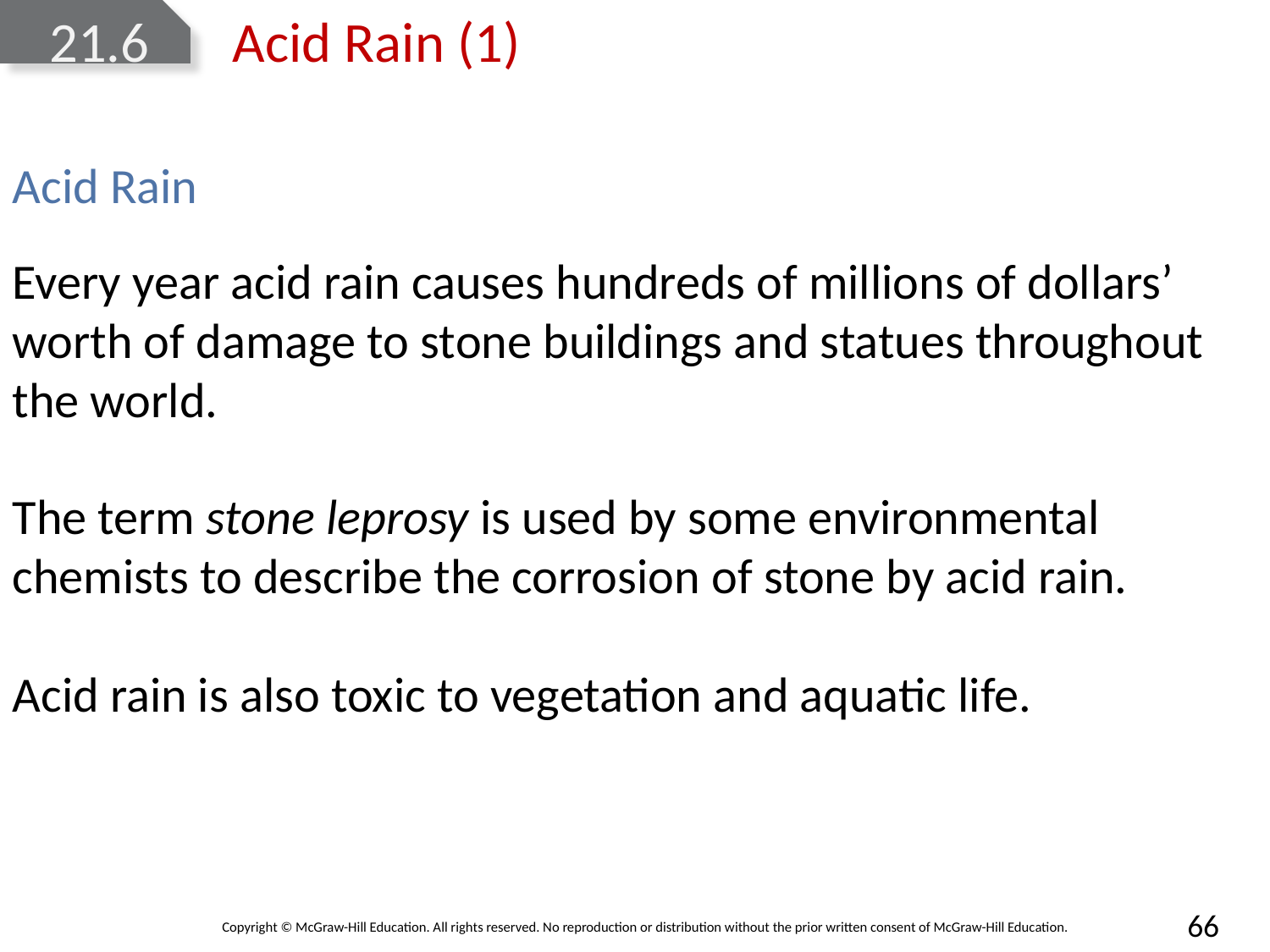

# 21.6 Acid Rain (1)
Acid Rain
Every year acid rain causes hundreds of millions of dollars’ worth of damage to stone buildings and statues throughout the world.
The term stone leprosy is used by some environmental chemists to describe the corrosion of stone by acid rain.
Acid rain is also toxic to vegetation and aquatic life.